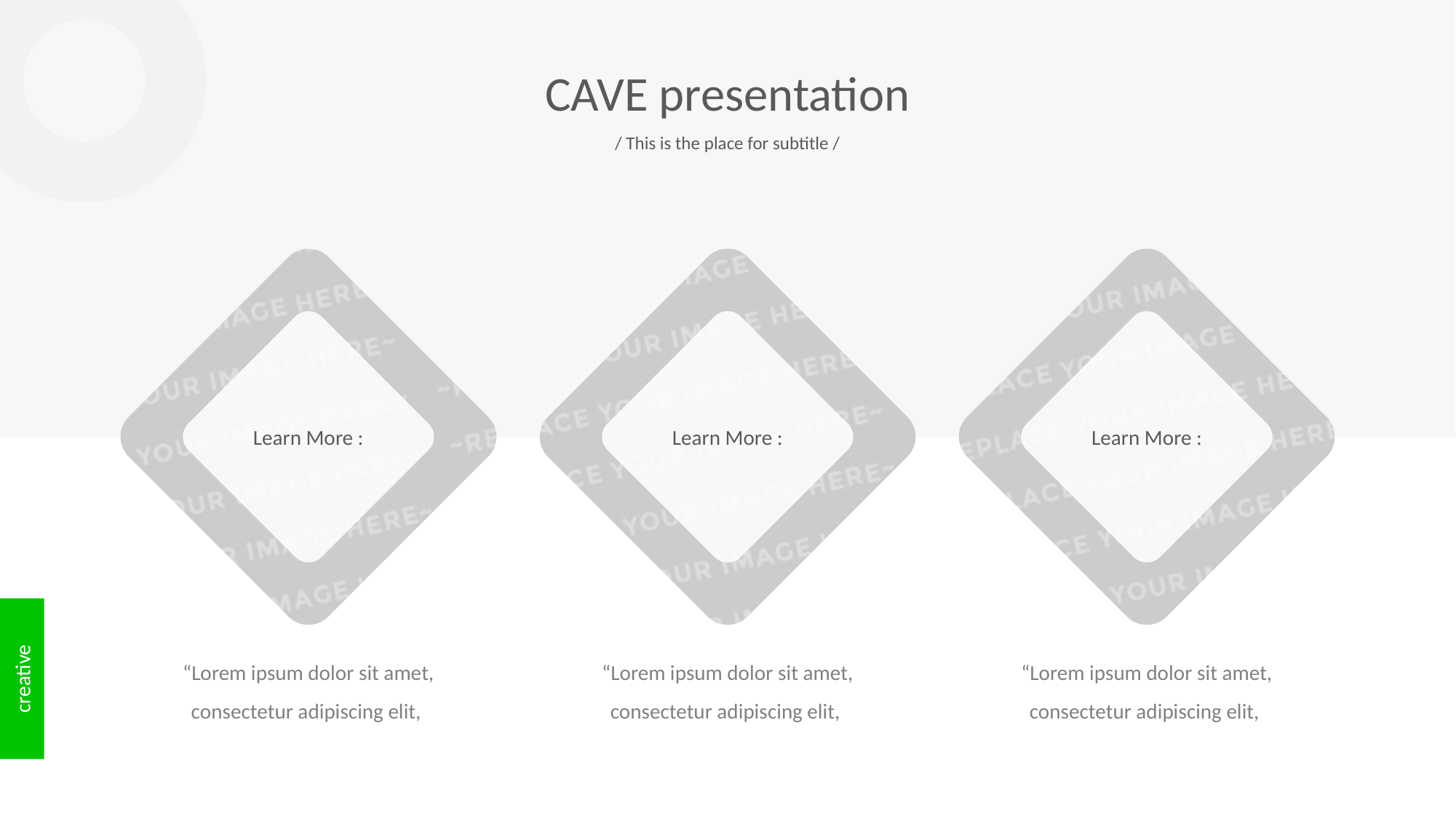

CAVE presentation
/ This is the place for subtitle /

Learn More :
Learn More :
Learn More :

creative
“Lorem ipsum dolor sit amet, consectetur adipiscing elit,
“Lorem ipsum dolor sit amet, consectetur adipiscing elit,
“Lorem ipsum dolor sit amet, consectetur adipiscing elit,